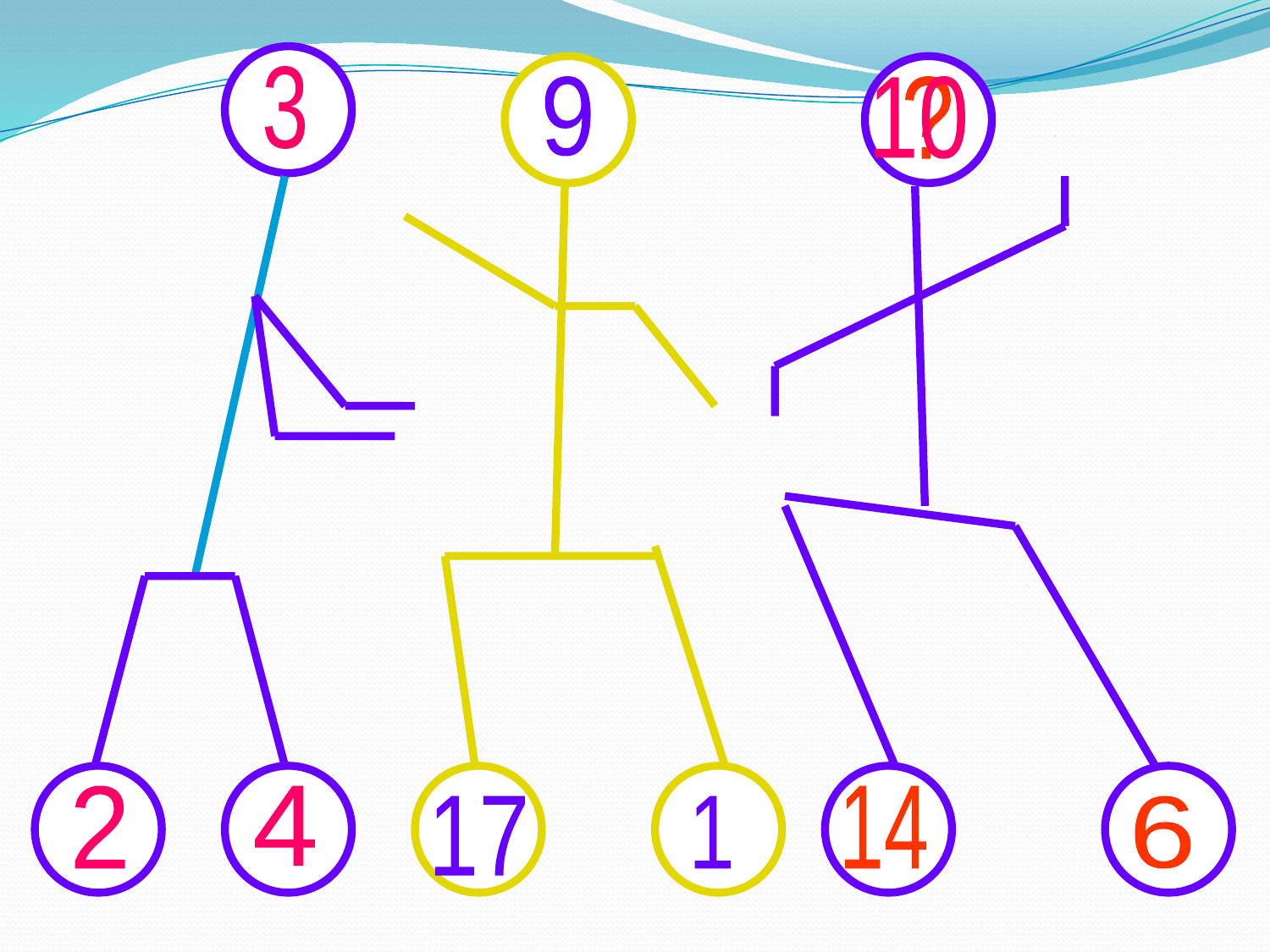

3
9
10
?

2
4
14
17
1
6